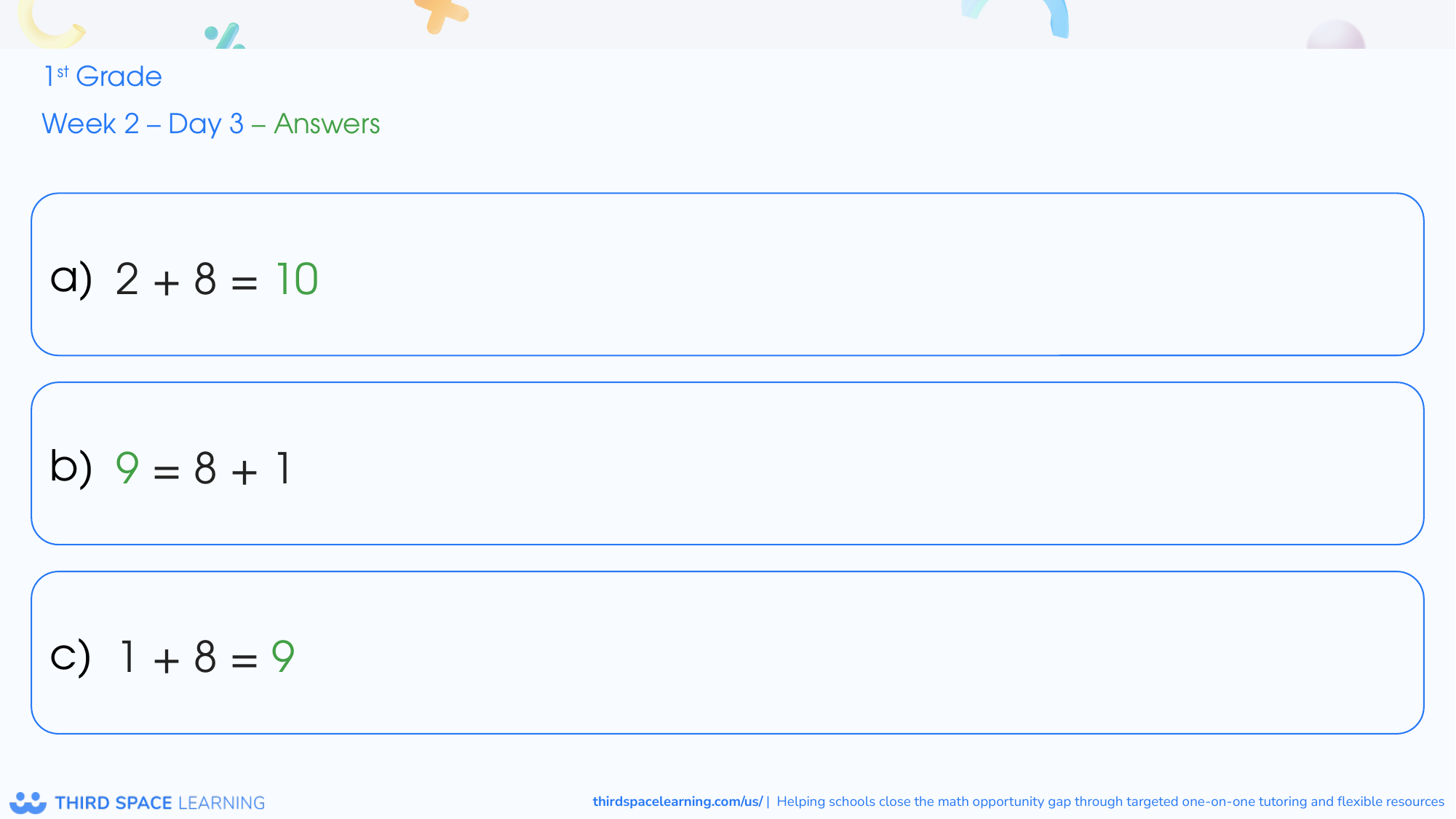

1st Grade
Week 2 – Day 3 – Answers
2 + 8 = 10
9 = 8 + 1
1 + 8 = 9